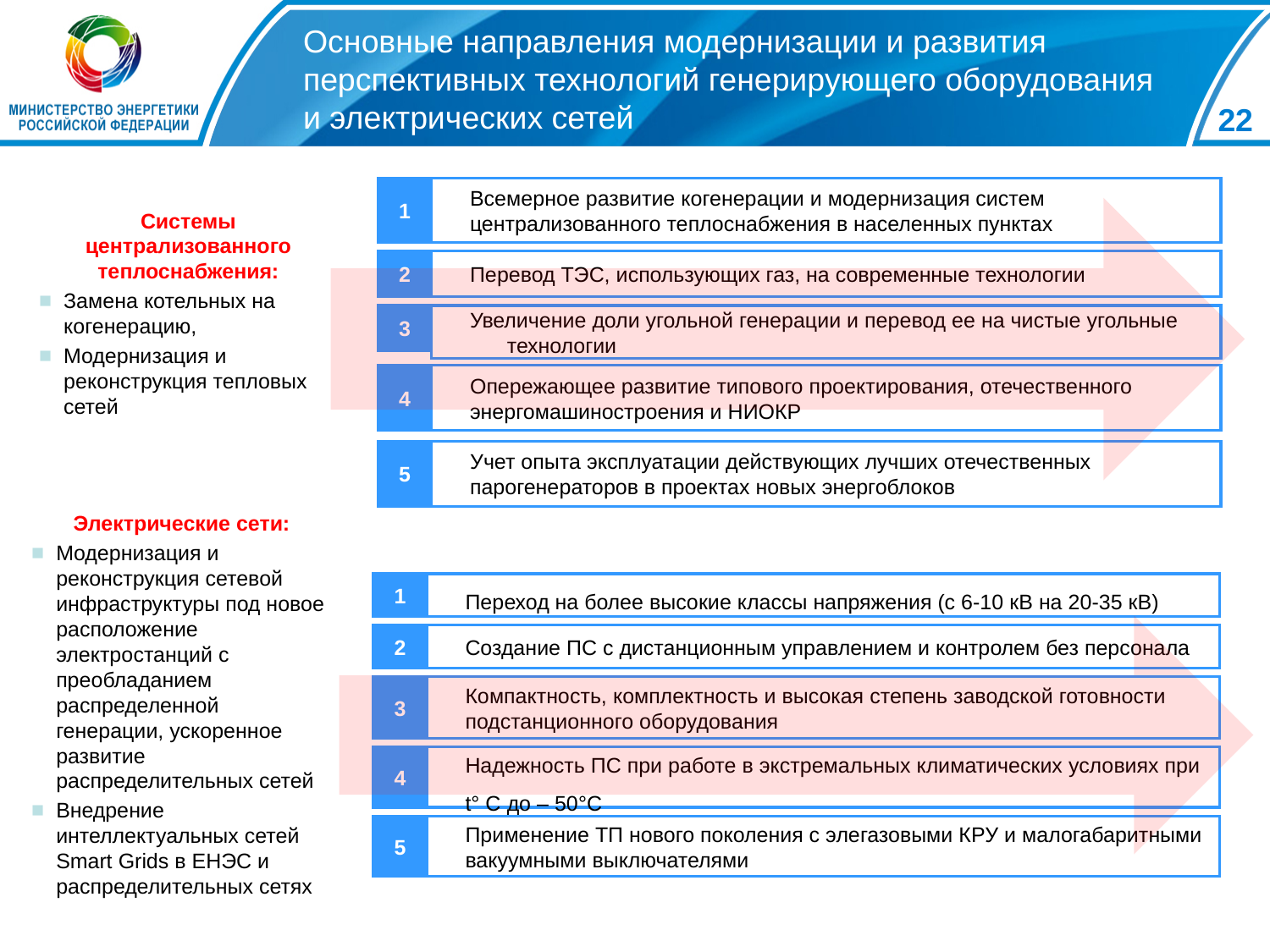

22
Основные направления модернизации и развития перспективных технологий генерирующего оборудования и электрических сетей
1
Всемерное развитие когенерации и модернизация систем централизованного теплоснабжения в населенных пунктах
2
Перевод ТЭС, использующих газ, на современные технологии
3
Увеличение доли угольной генерации и перевод ее на чистые угольные технологии
4
Опережающее развитие типового проектирования, отечественного энергомашиностроения и НИОКР
5
Учет опыта эксплуатации действующих лучших отечественных парогенераторов в проектах новых энергоблоков

	Системы централизованного теплоснабжения:
Замена котельных на когенерацию,
Модернизация и реконструкция тепловых сетей

Электрические сети:
Модернизация и реконструкция сетевой инфраструктуры под новое расположение электростанций с преобладанием распределенной генерации, ускоренное развитие распределительных сетей
Внедрение интеллектуальных сетей Smart Grids в ЕНЭС и распределительных сетях

1
Переход на более высокие классы напряжения (с 6-10 кВ на 20-35 кВ)
2
Создание ПС с дистанционным управлением и контролем без персонала
3
Компактность, комплектность и высокая степень заводской готовности подстанционного оборудования
4
Надежность ПС при работе в экстремальных климатических условиях при t° C до – 50°С
5
Применение ТП нового поколения с элегазовыми КРУ и малогабаритными вакуумными выключателями